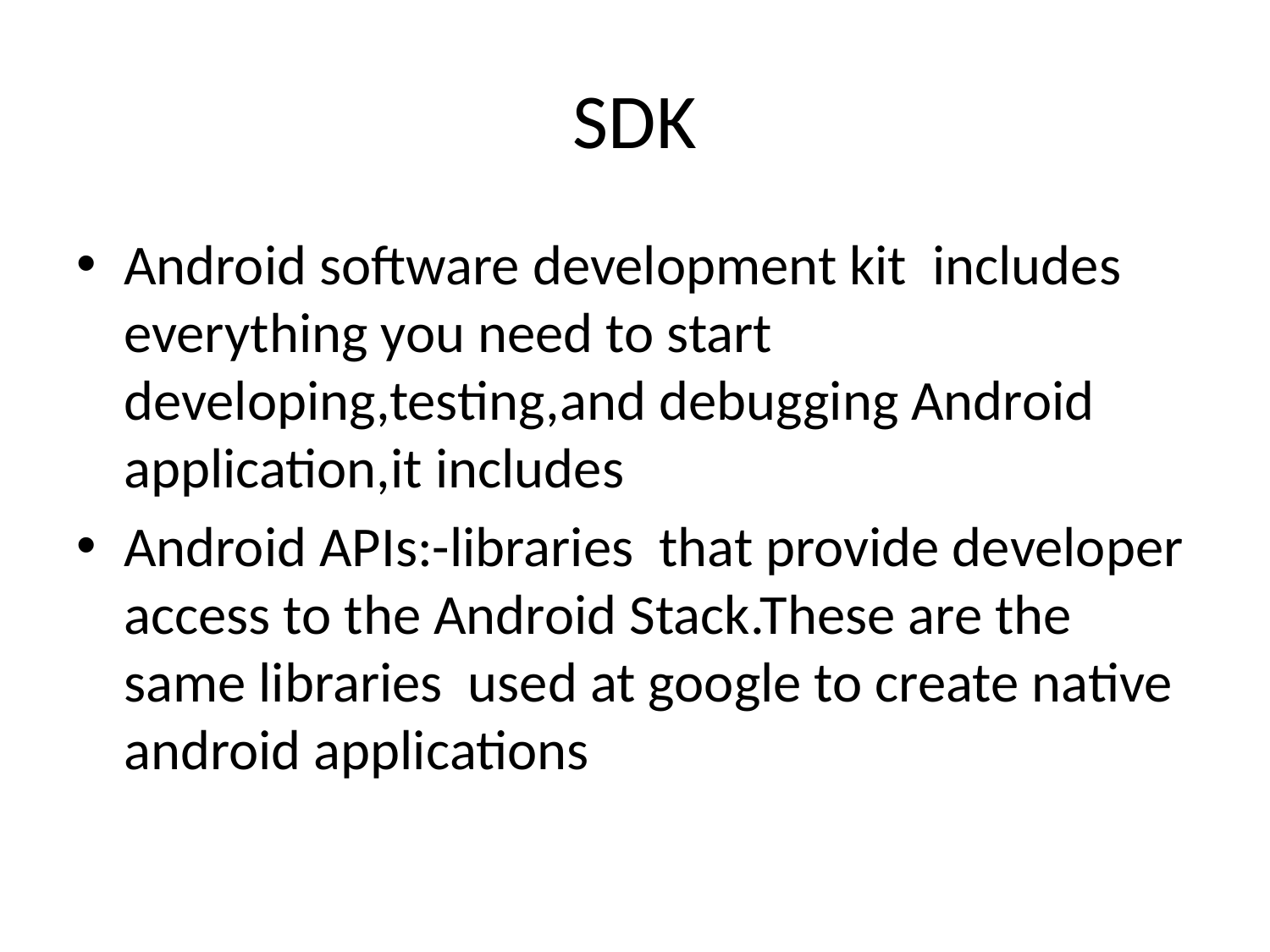

# SDK
Android software development kit  includes everything you need to start developing,testing,and debugging Android application,it includes
Android APIs:-libraries  that provide developer access to the Android Stack.These are the same libraries  used at google to create native android applications